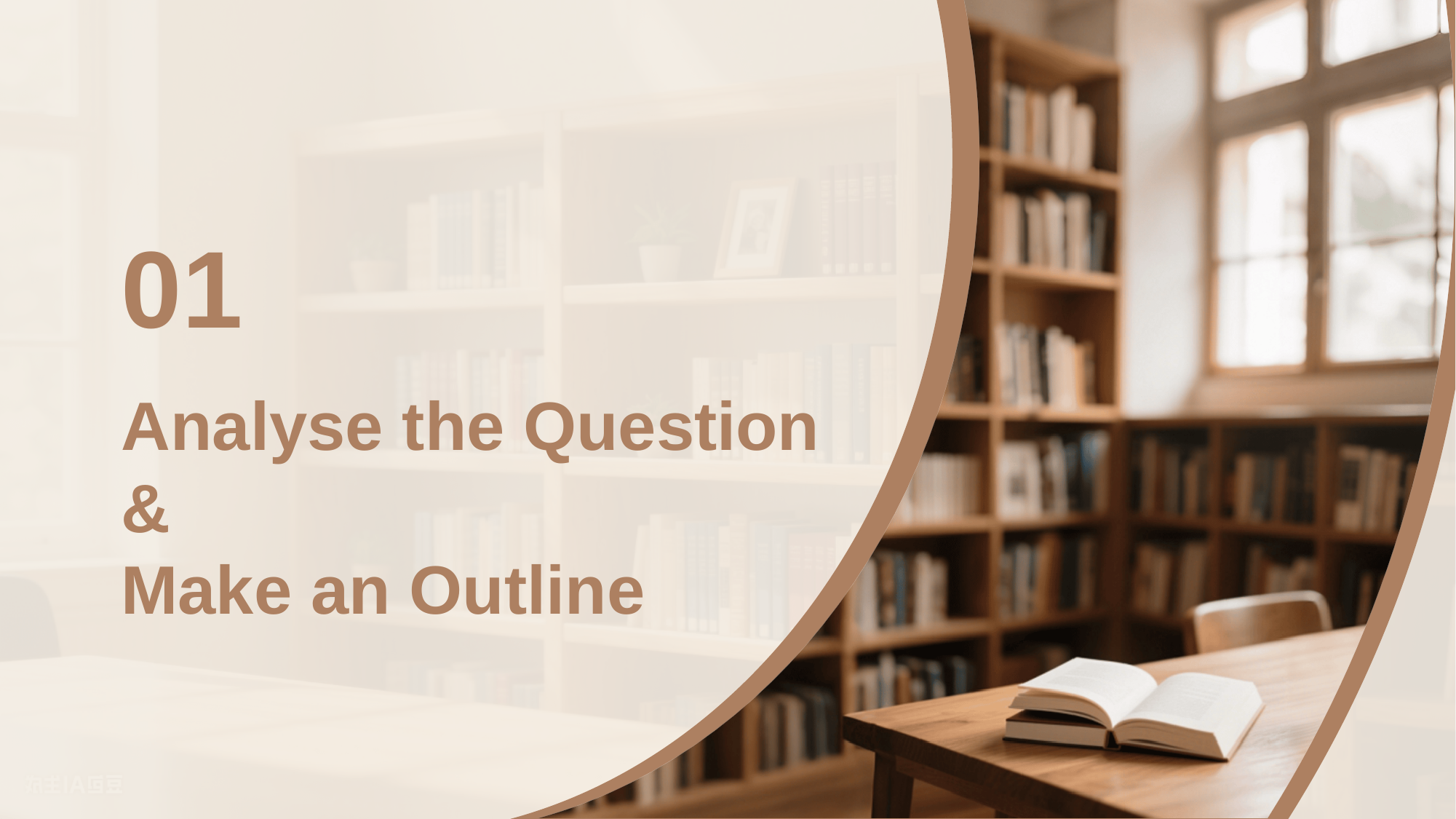

01
Analyse the Question
&
Make an Outline